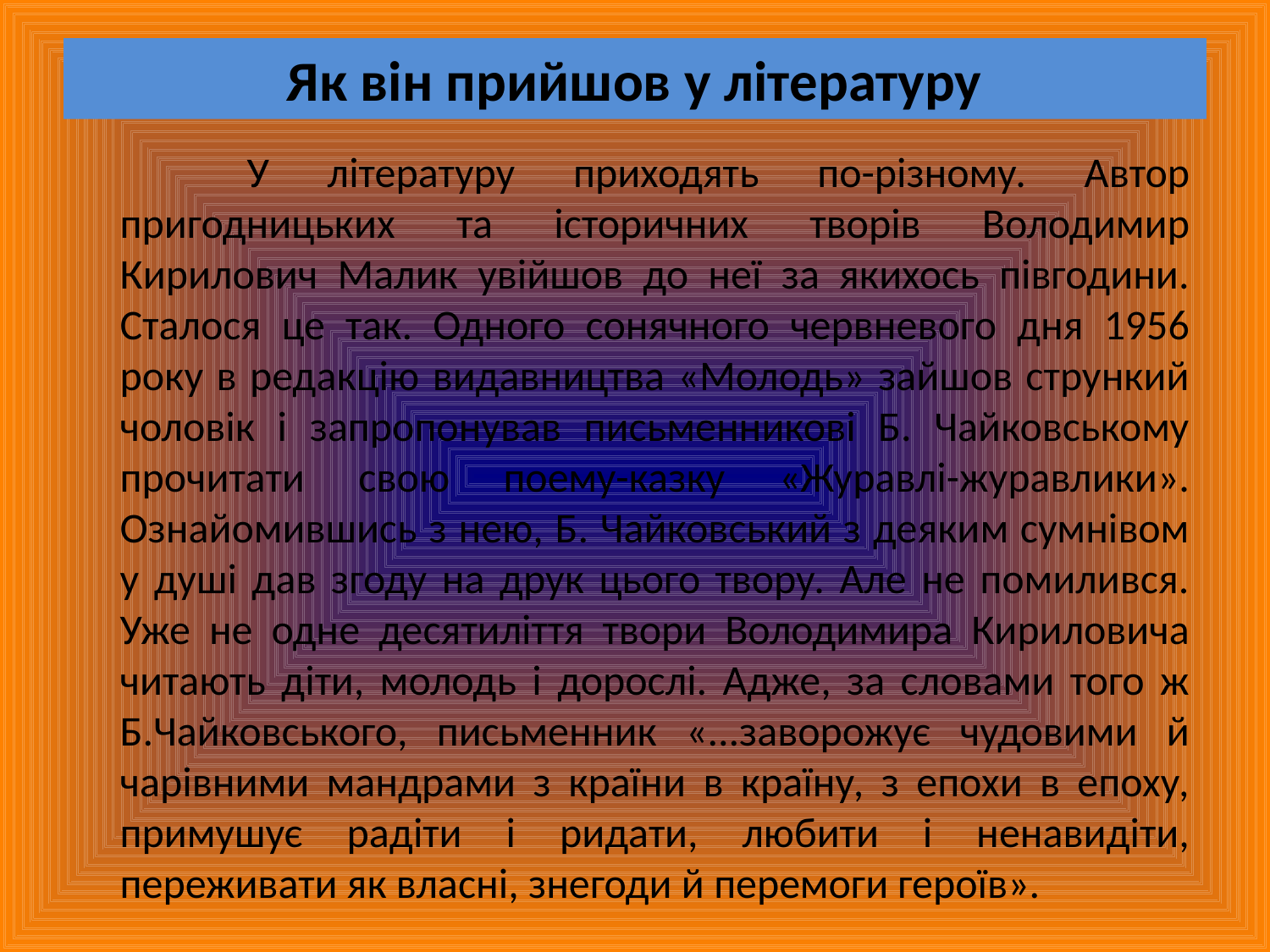

# Як він прийшов у літературу
		У літературу приходять по-різному. Автор пригодницьких та історичних творів Володимир Кирилович Малик увійшов до неї за якихось півгодини. Сталося це так. Одного сонячного червневого дня 1956 року в редакцію видавництва «Молодь» зайшов стрункий чоловік і запропонував письменникові Б. Чайковському прочитати свою поему-казку «Журавлі-журавлики». Ознайомившись з нею, Б. Чайковський з деяким сумнівом у душі дав згоду на друк цього твору. Але не помилився. Уже не одне десятиліття твори Володимира Кириловича читають діти, молодь і дорослі. Адже, за словами того ж Б.Чайковського, письменник «...заворожує чудовими й чарівними мандрами з країни в країну, з епохи в епоху, примушує радіти і ридати, любити і ненавидіти, переживати як власні, знегоди й перемоги героїв».